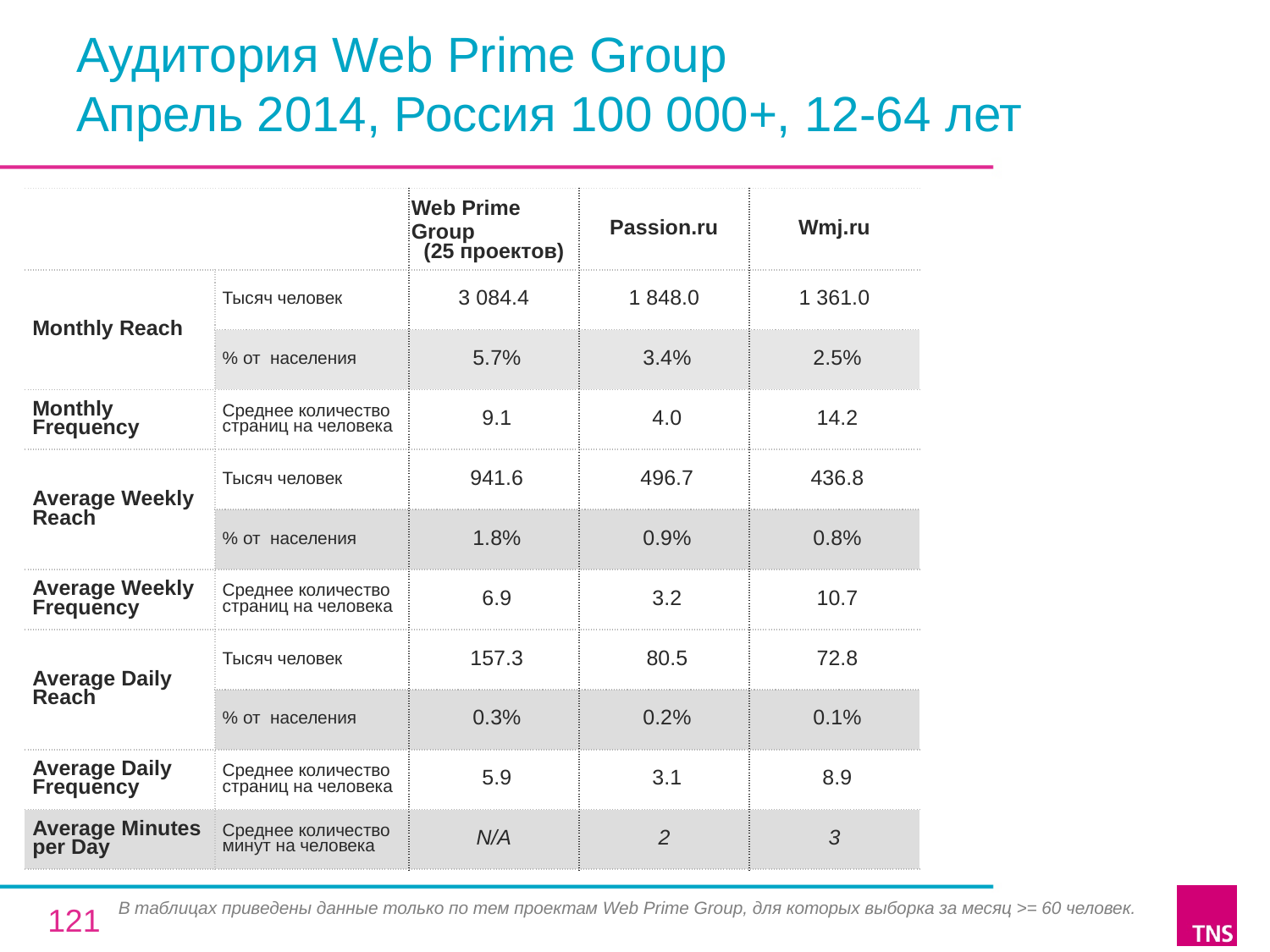

# Аудитория Web Prime Group Апрель 2014, Россия 100 000+, 12-64 лет
|  |  | Web Prime Group (25 проектов) | Passion.ru | Wmj.ru |
| --- | --- | --- | --- | --- |
| Monthly Reach | Тысяч человек | 3 084.4 | 1 848.0 | 1 361.0 |
|  | % от населения | 5.7% | 3.4% | 2.5% |
| Monthly Frequency | Среднее количество страниц на человека | 9.1 | 4.0 | 14.2 |
| Average Weekly Reach | Тысяч человек | 941.6 | 496.7 | 436.8 |
|  | % от населения | 1.8% | 0.9% | 0.8% |
| Average Weekly Frequency | Среднее количество страниц на человека | 6.9 | 3.2 | 10.7 |
| Average Daily Reach | Тысяч человек | 157.3 | 80.5 | 72.8 |
|  | % от населения | 0.3% | 0.2% | 0.1% |
| Average Daily Frequency | Среднее количество страниц на человека | 5.9 | 3.1 | 8.9 |
| Average Minutes per Day | Среднее количество минут на человека | N/A | 2 | 3 |
В таблицах приведены данные только по тем проектам Web Prime Group, для которых выборка за месяц >= 60 человек.
121